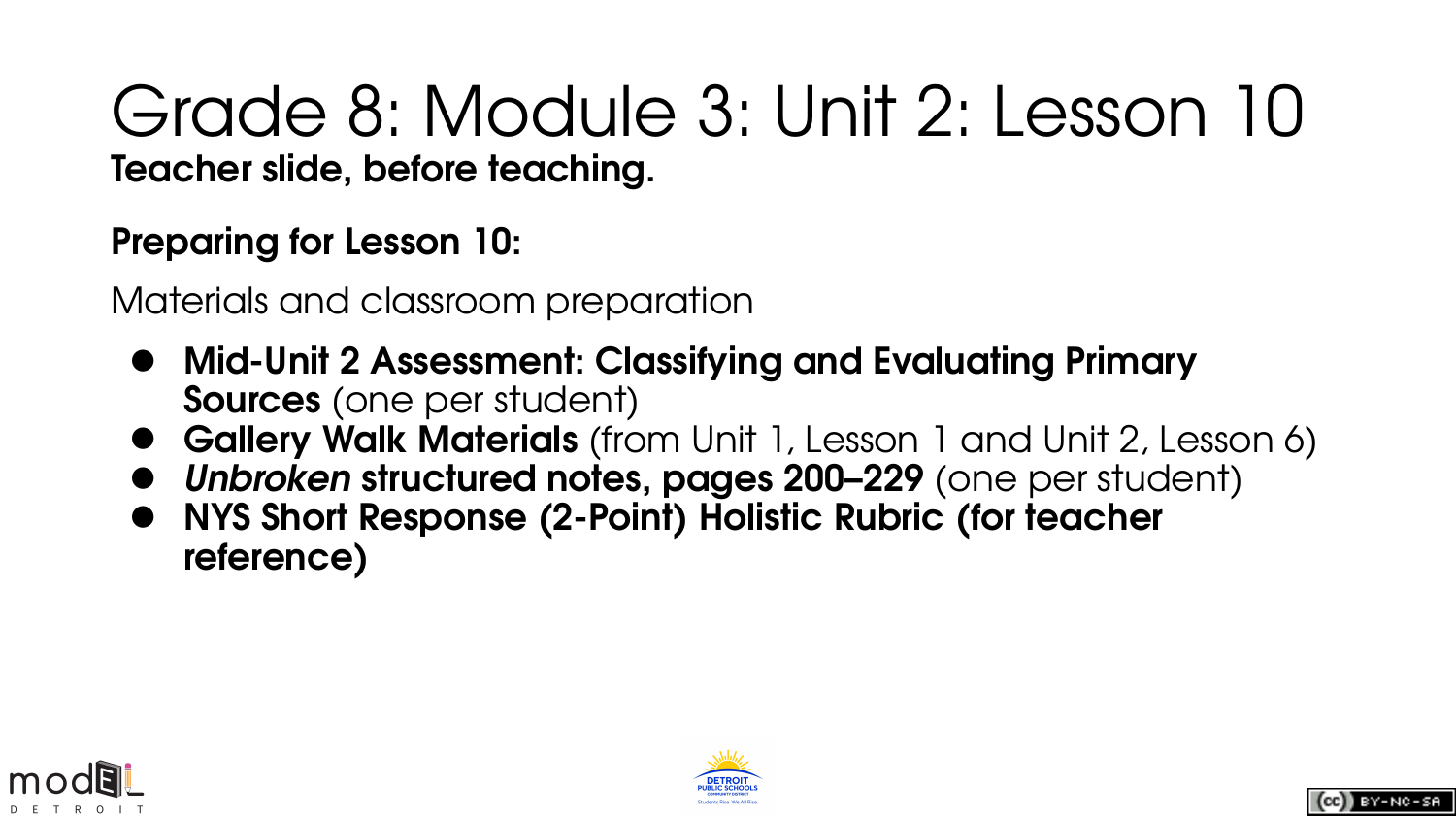

# Grade 8: Module 3: Unit 2: Lesson 10
Teacher slide, before teaching.

Preparing for Lesson 10:
Materials and classroom preparation
Mid-Unit 2 Assessment: Classifying and Evaluating Primary Sources (one per student)
Gallery Walk Materials (from Unit 1, Lesson 1 and Unit 2, Lesson 6)
Unbroken structured notes, pages 200–229 (one per student)
NYS Short Response (2-Point) Holistic Rubric (for teacher reference)